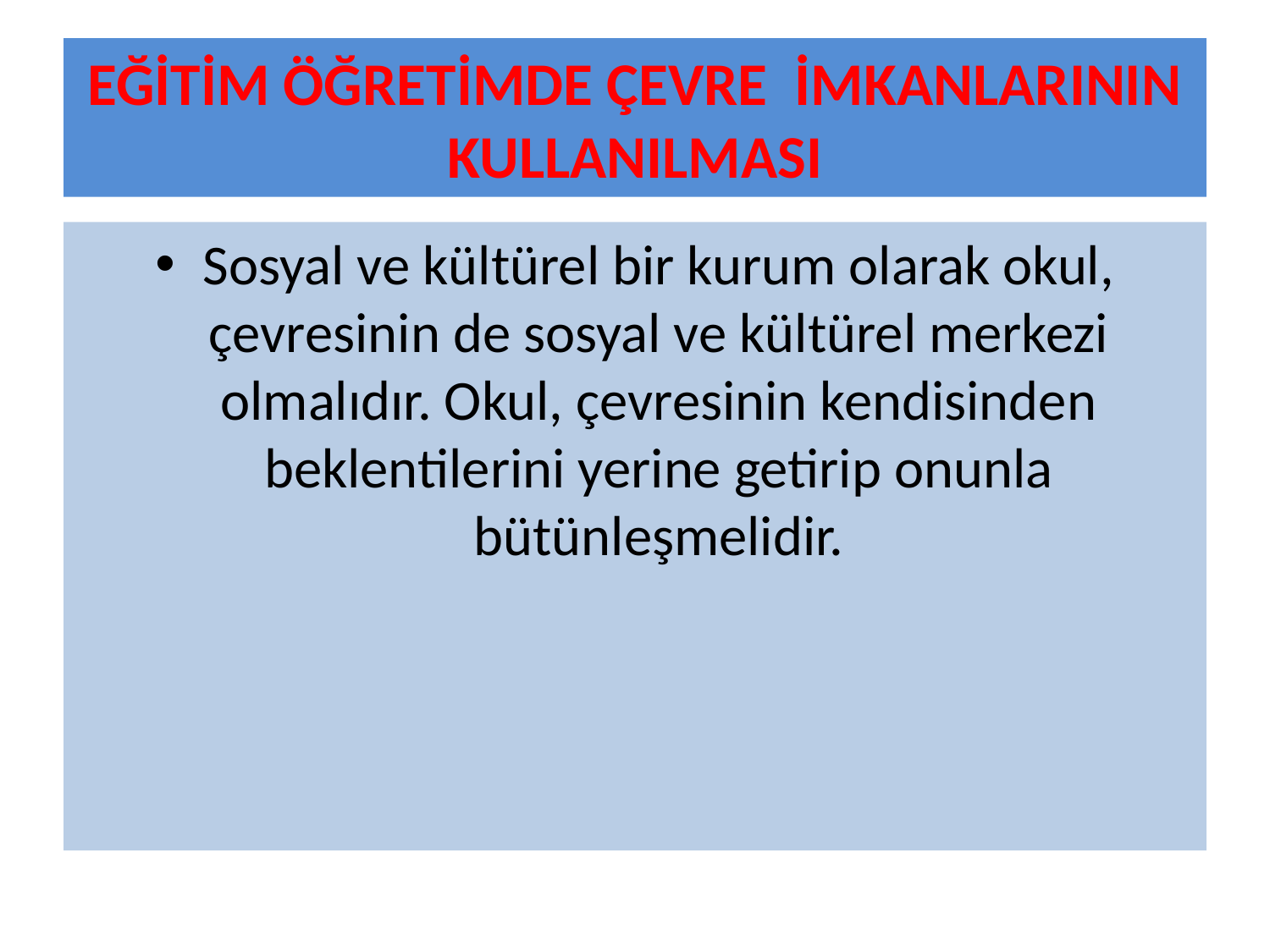

# EĞİTİM ÖĞRETİMDE ÇEVRE  İMKANLARININ KULLANILMASI
Sosyal ve kültürel bir kurum olarak okul, çevresinin de sosyal ve kültürel merkezi olmalıdır. Okul, çevresinin kendisinden beklentilerini yerine getirip onunla bütünleşmelidir.